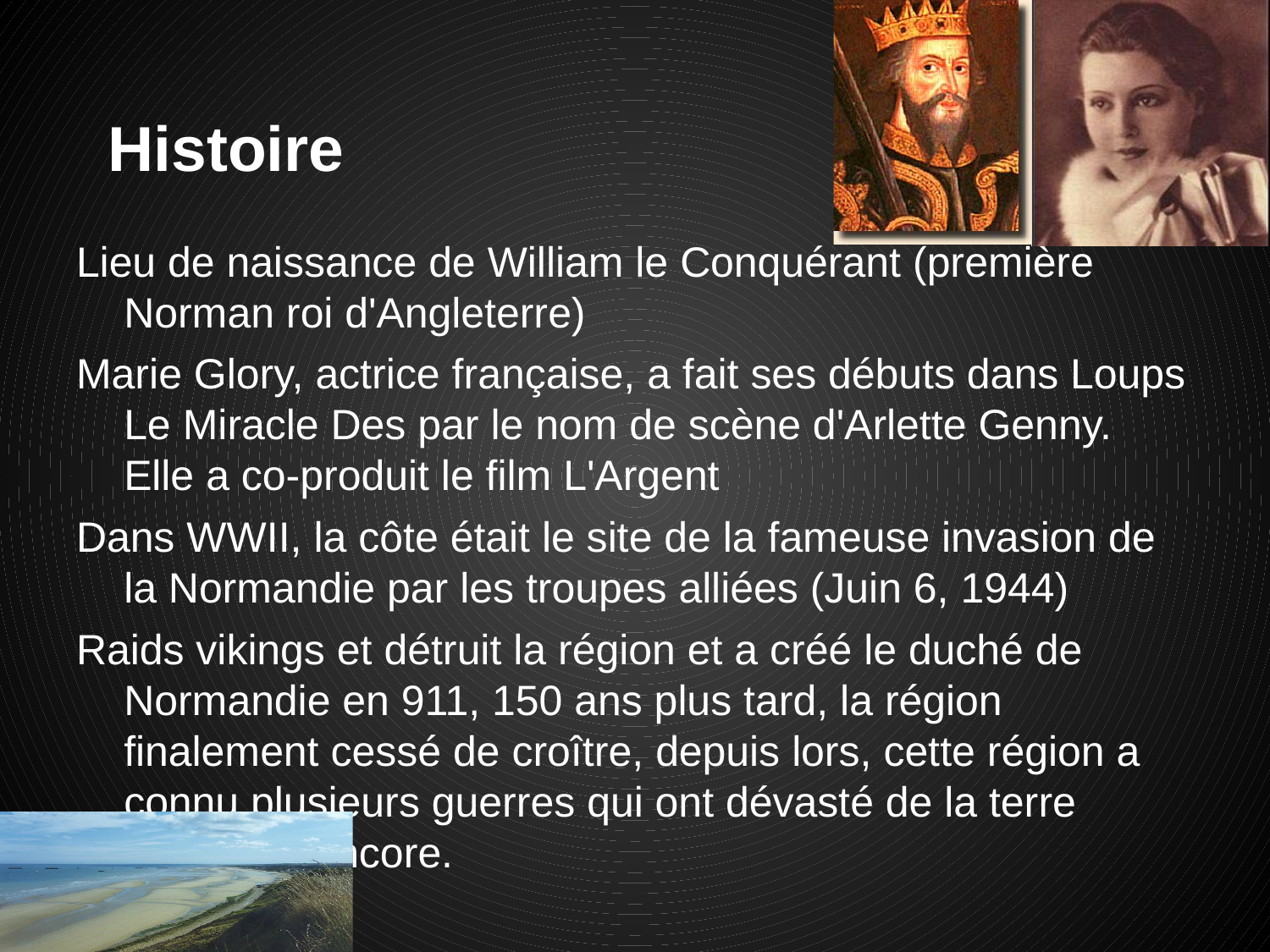

# Histoire
Lieu de naissance de William le Conquérant (première Norman roi d'Angleterre)
Marie Glory, actrice française, a fait ses débuts dans Loups Le Miracle Des par le nom de scène d'Arlette Genny. Elle a co-produit le film L'Argent
Dans WWII, la côte était le site de la fameuse invasion de la Normandie par les troupes alliées (Juin 6, 1944)
Raids vikings et détruit la région et a créé le duché de Normandie en 911, 150 ans plus tard, la région finalement cessé de croître, depuis lors, cette région a connu plusieurs guerres qui ont dévasté de la terre encore et encore.